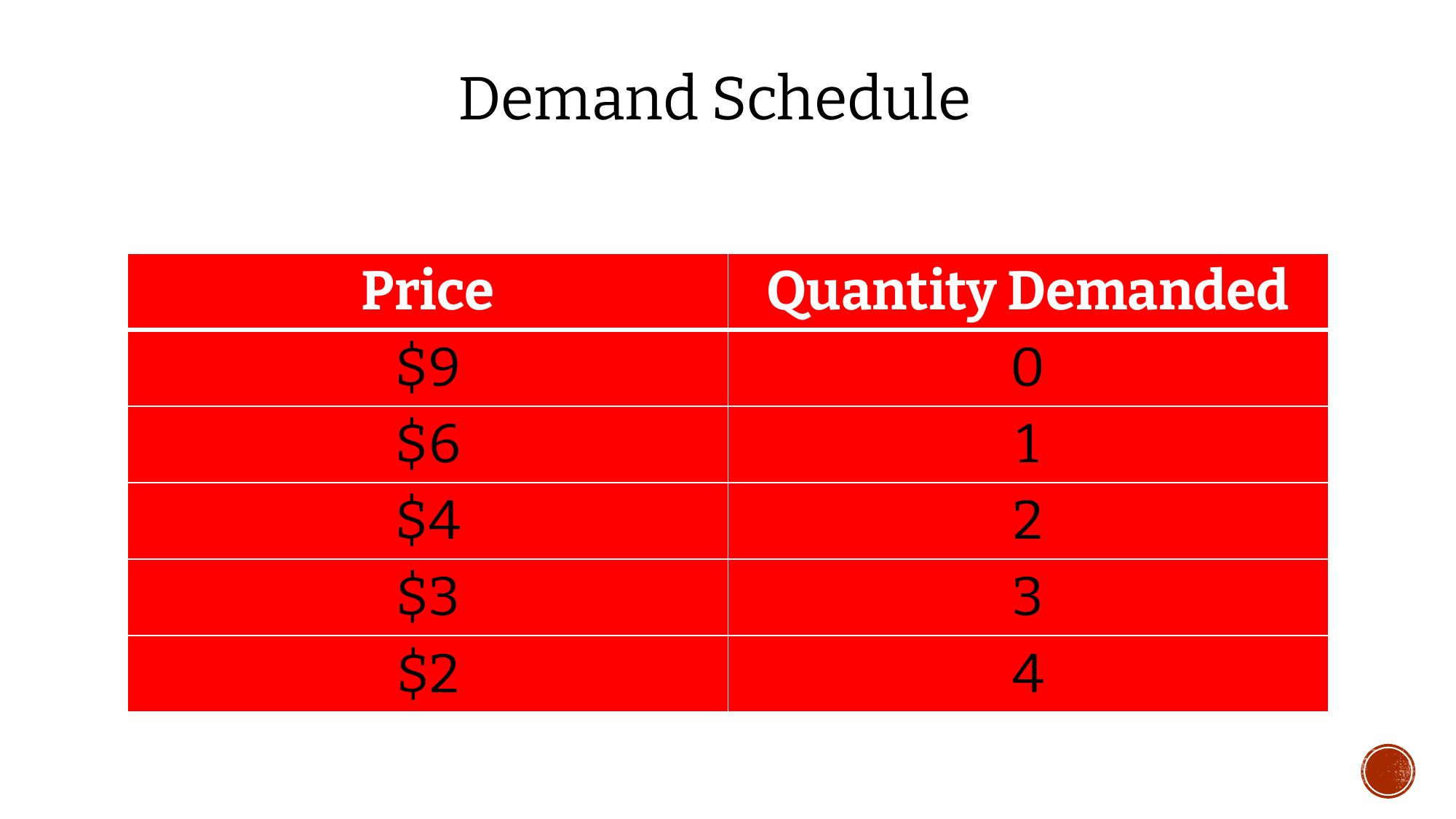

Demand Schedule
| Price | Quantity Demanded |
| --- | --- |
| $9 | 0 |
| $6 | 1 |
| $4 | 2 |
| $3 | 3 |
| $2 | 4 |